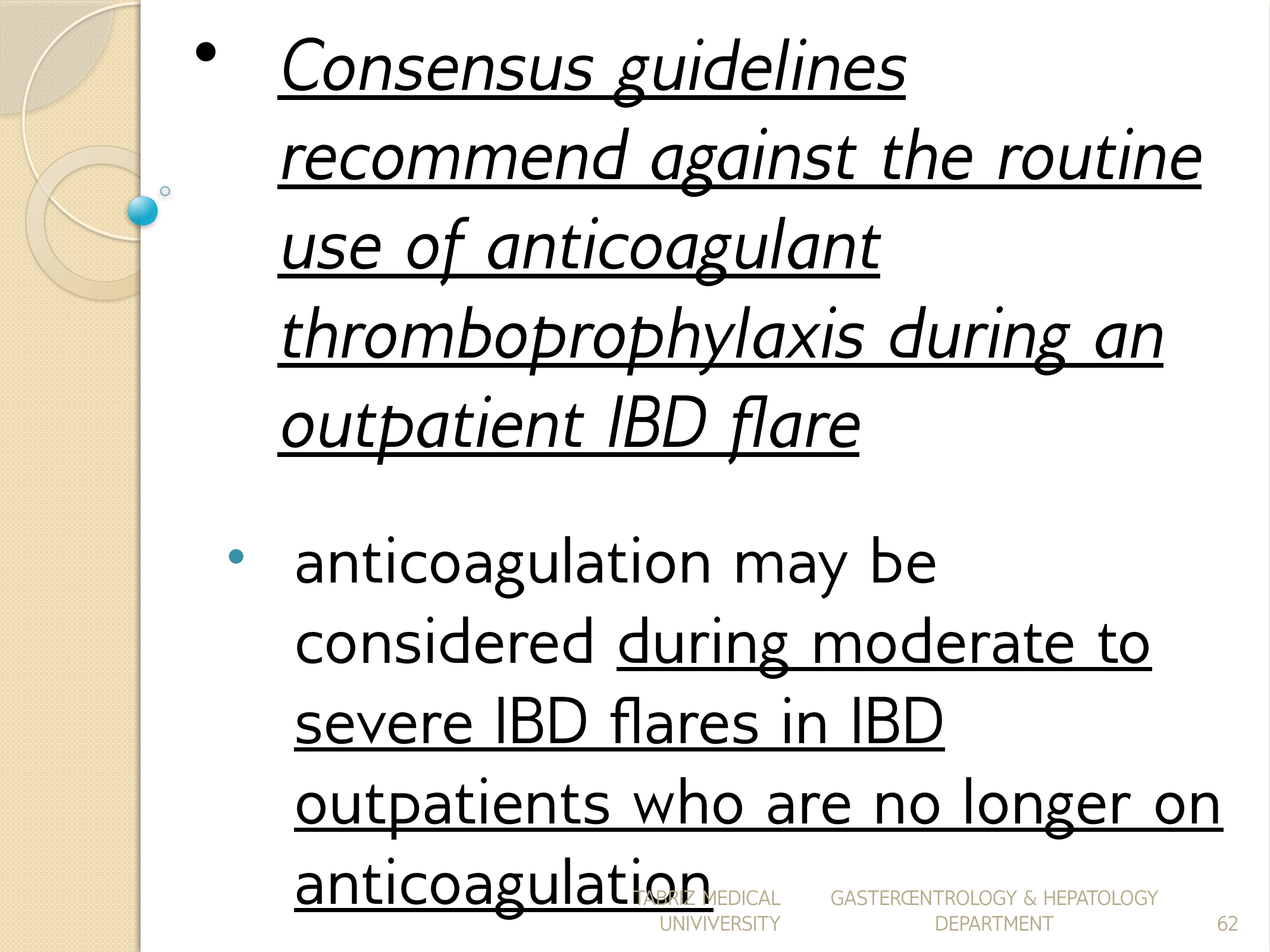

# Consensus guidelines recommend against the routine use of anticoagulant thromboprophylaxis during an outpatient IBD flare
anticoagulation may be considered during moderate to severe IBD flares in IBD outpatients who are no longer on anticoagulation
TABRIZ MEDICAL UNIVIVERSITY
GASTEROENTROLOGY & HEPATOLOGY DEPARTMENT
62